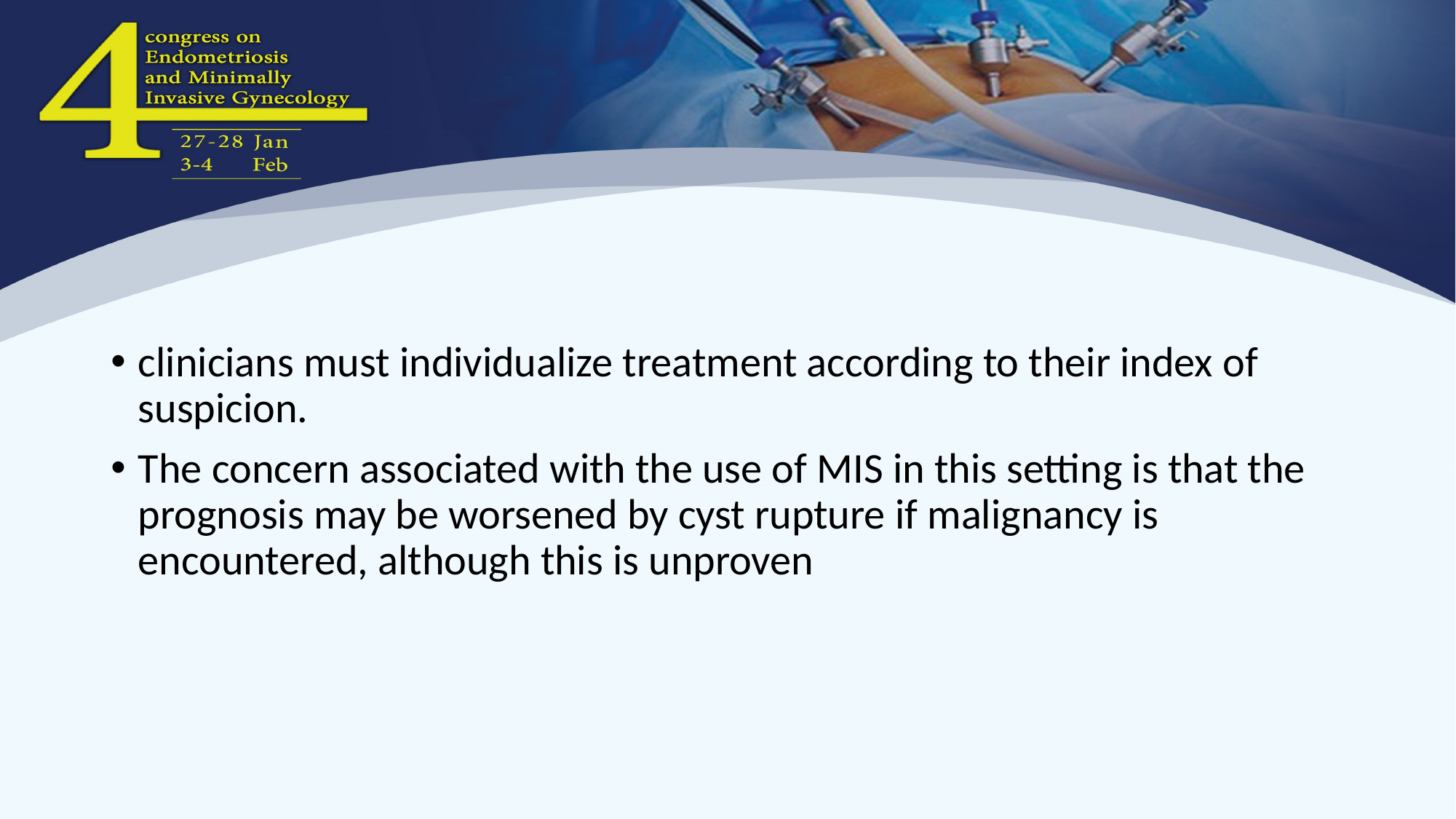

#
clinicians must individualize treatment according to their index of suspicion.
The concern associated with the use of MIS in this setting is that the prognosis may be worsened by cyst rupture if malignancy is encountered, although this is unproven